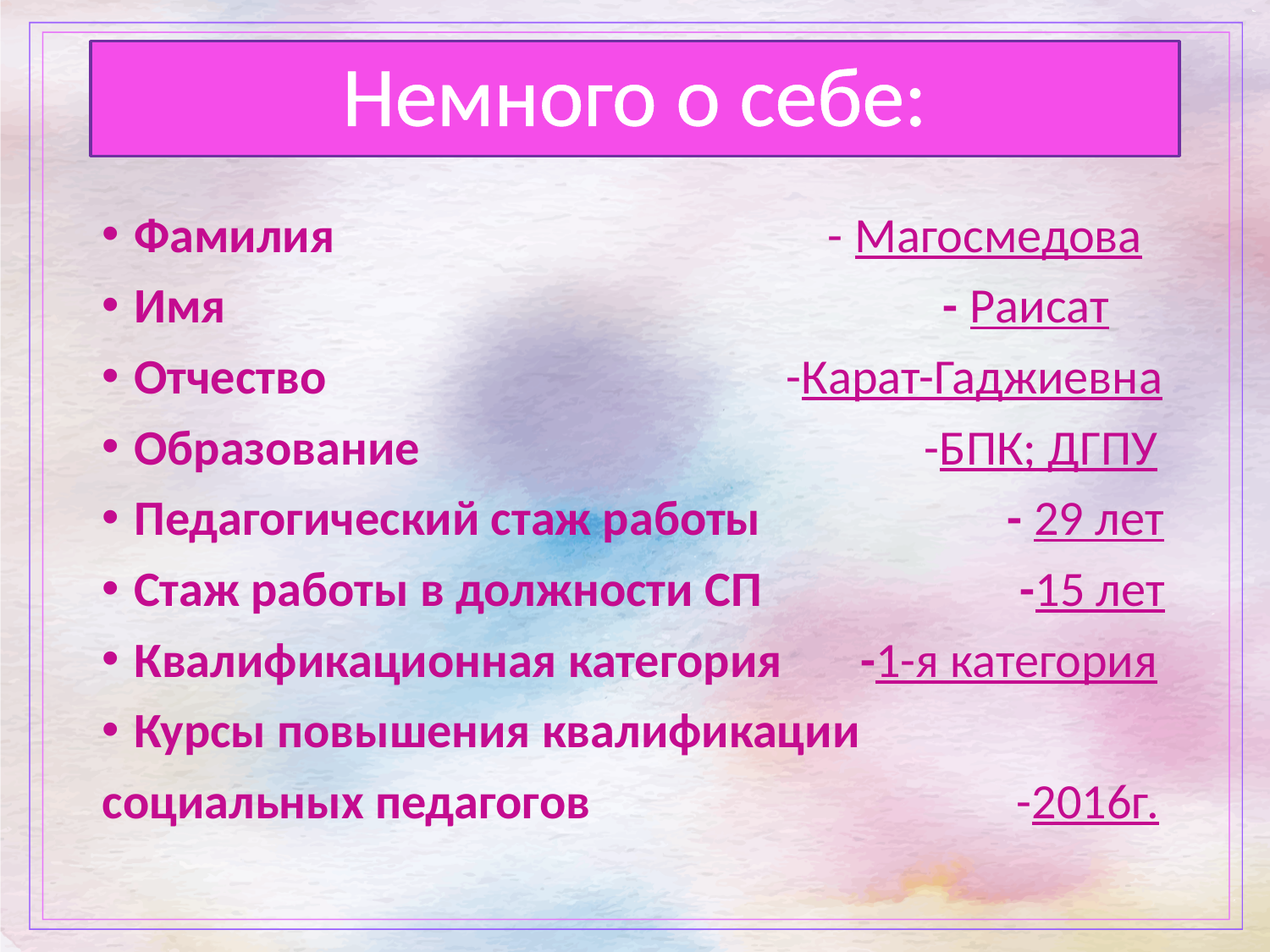

# Немного о себе:
Фамилия                                            - Магосмедова
Имя                                                                - Раисат
Отчество                                         -Карат-Гаджиевна
Образование                                             -БПК; ДГПУ
Педагогический стаж работы                      - 29 лет
Стаж работы в должности СП                       -15 лет
Квалификационная категория       -1-я категория
Курсы повышения квалификации
социальных педагогов                                      -2016г.